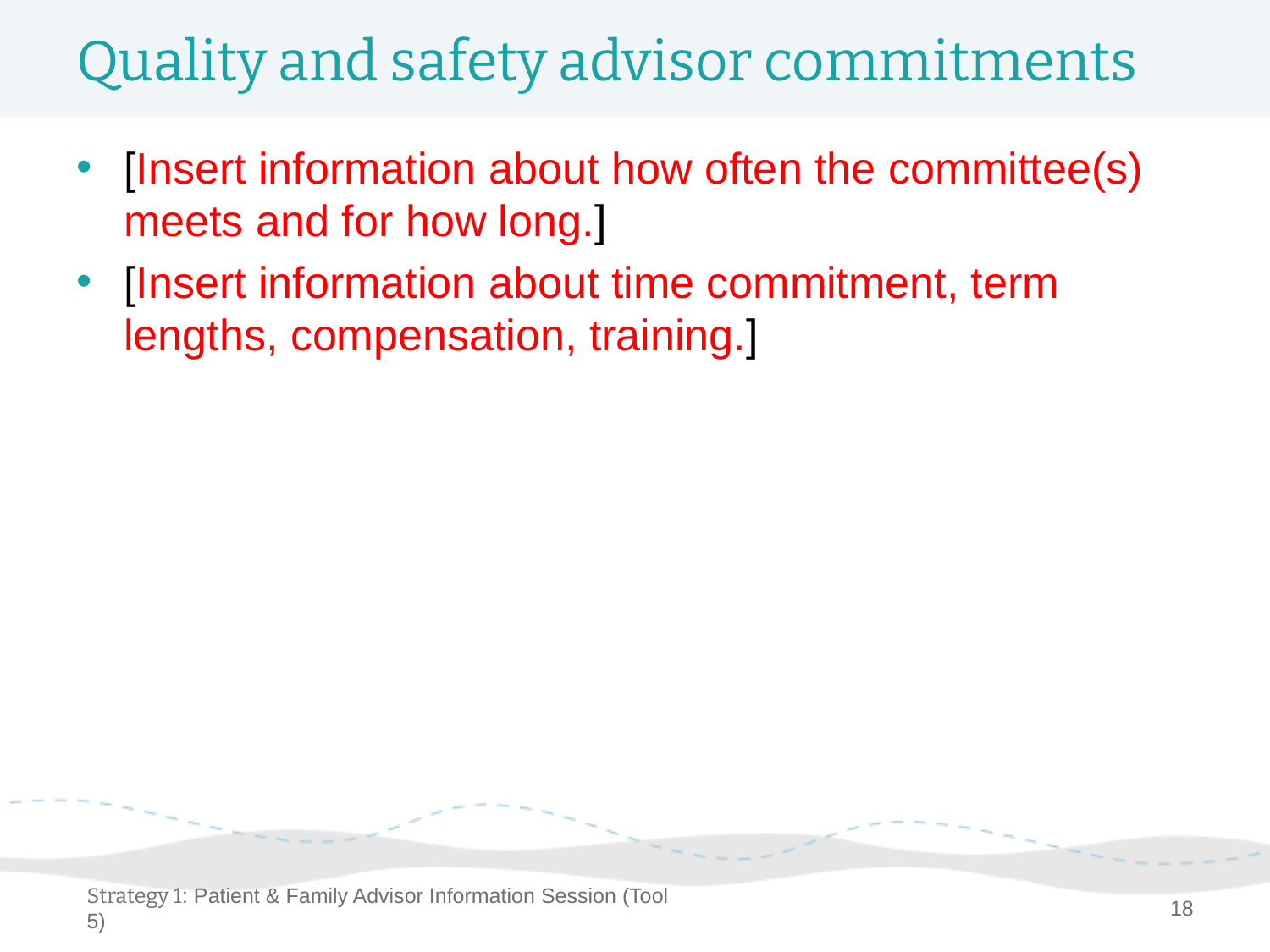

# Quality and safety advisor commitments
[Insert information about how often the committee(s) meets and for how long.]
[Insert information about time commitment, term lengths, compensation, training.]
Strategy 1: Patient & Family Advisor Information Session (Tool 5)
18